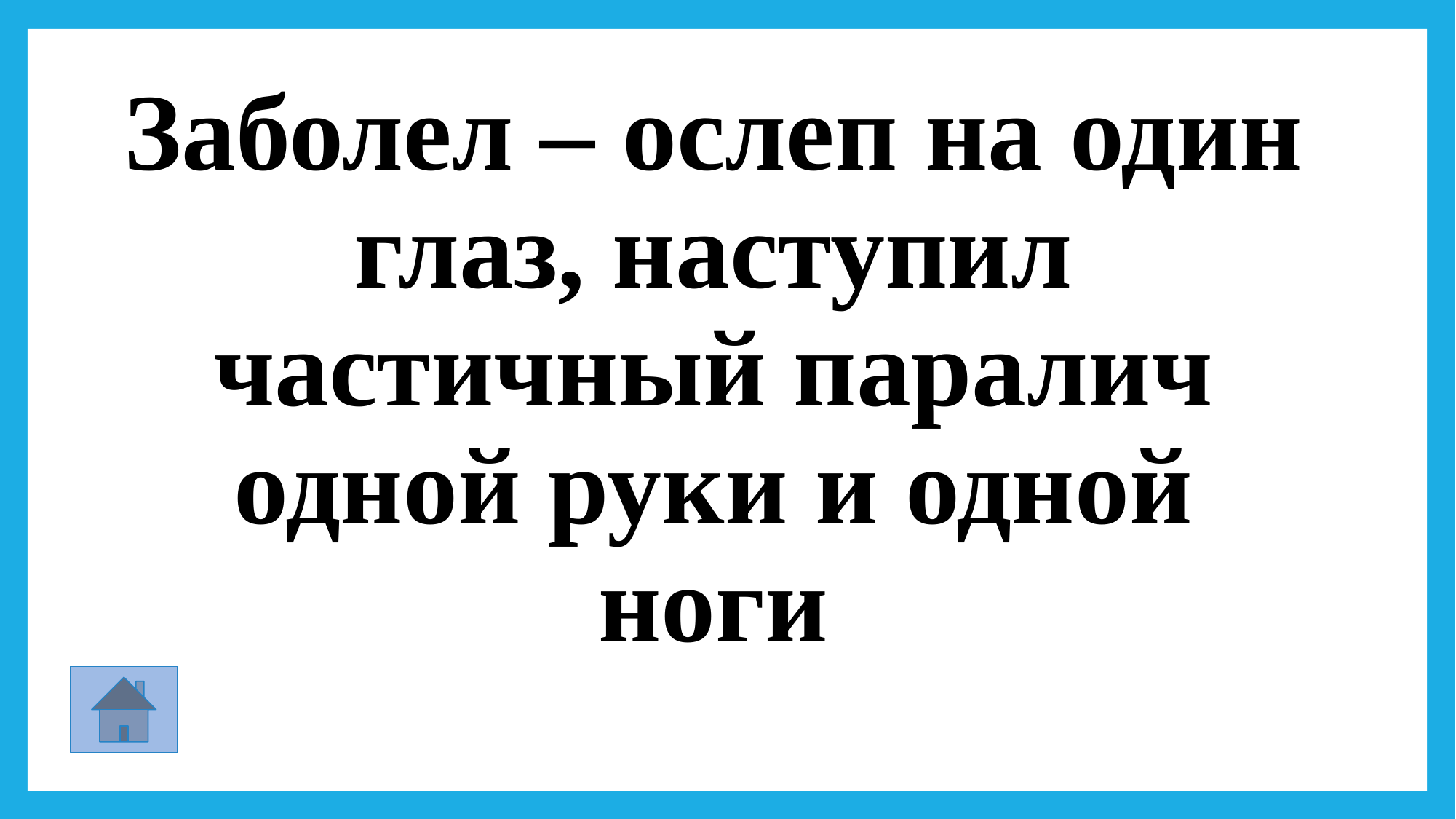

# Заболел – ослеп на один глаз, наступил частичный паралич одной руки и одной ноги